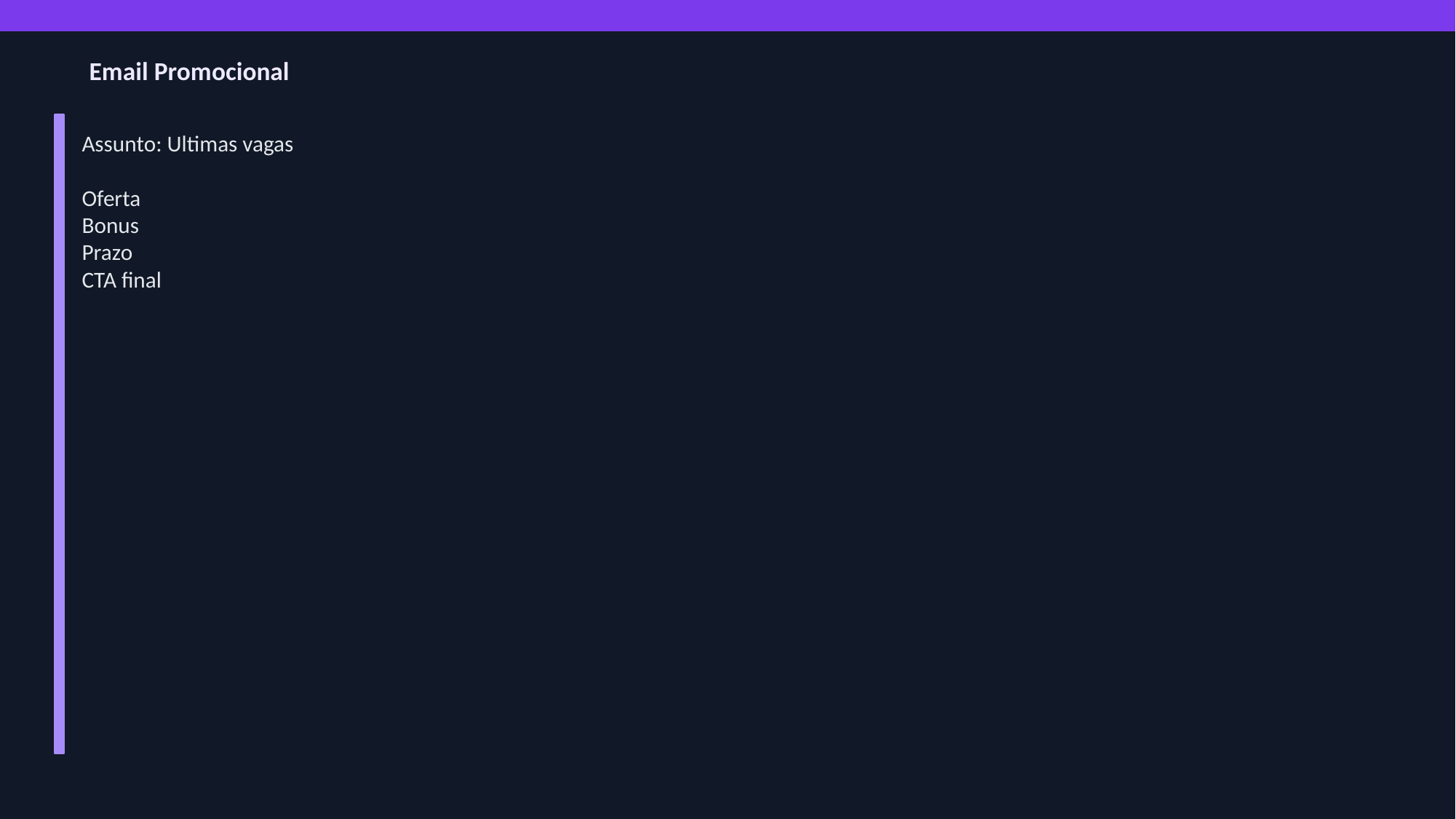

Email Promocional

Assunto: Ultimas vagas

Oferta
Bonus
Prazo
CTA final